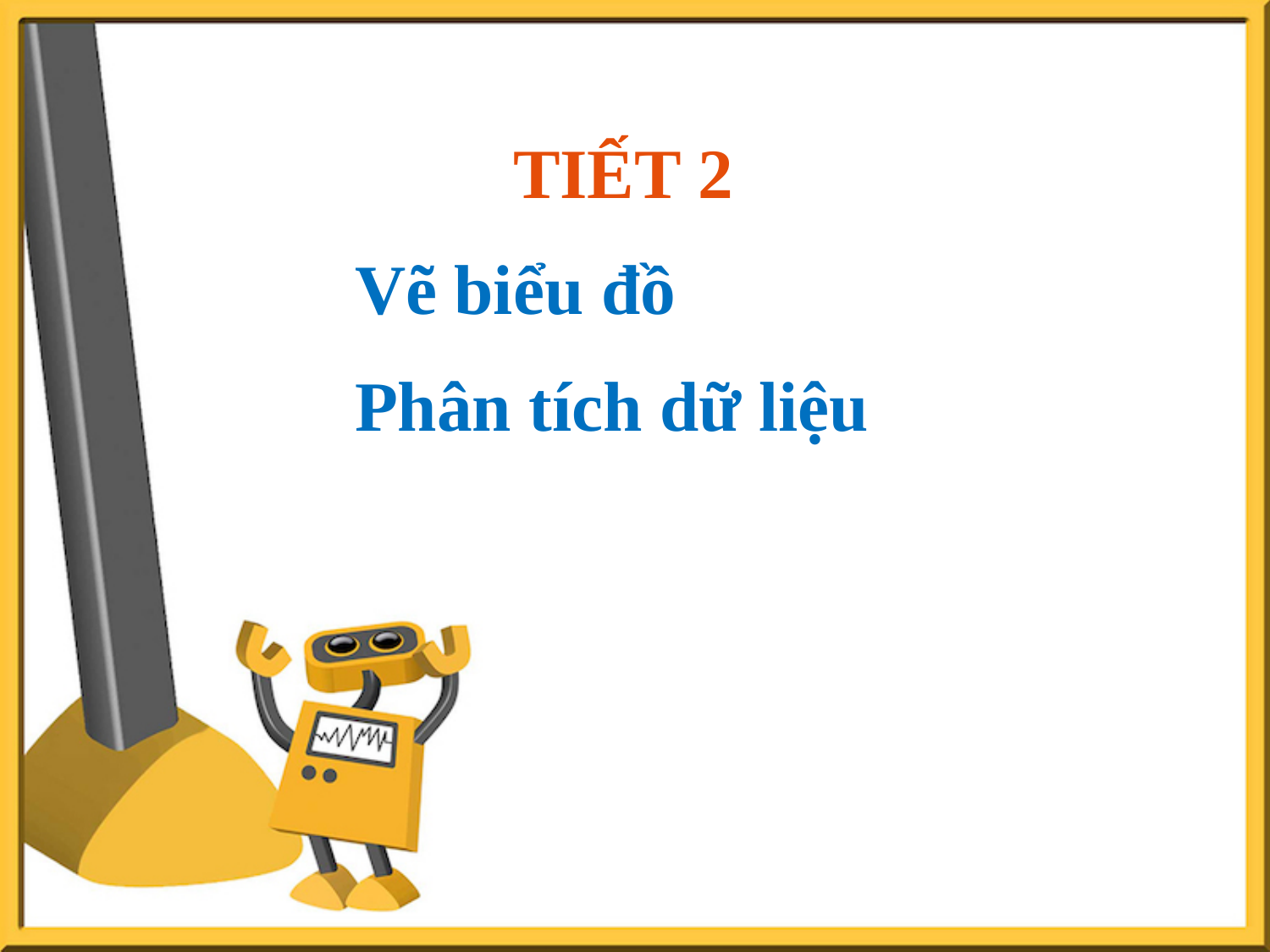

TIẾT 2
         Vẽ biểu đồ
         Phân tích dữ liệu